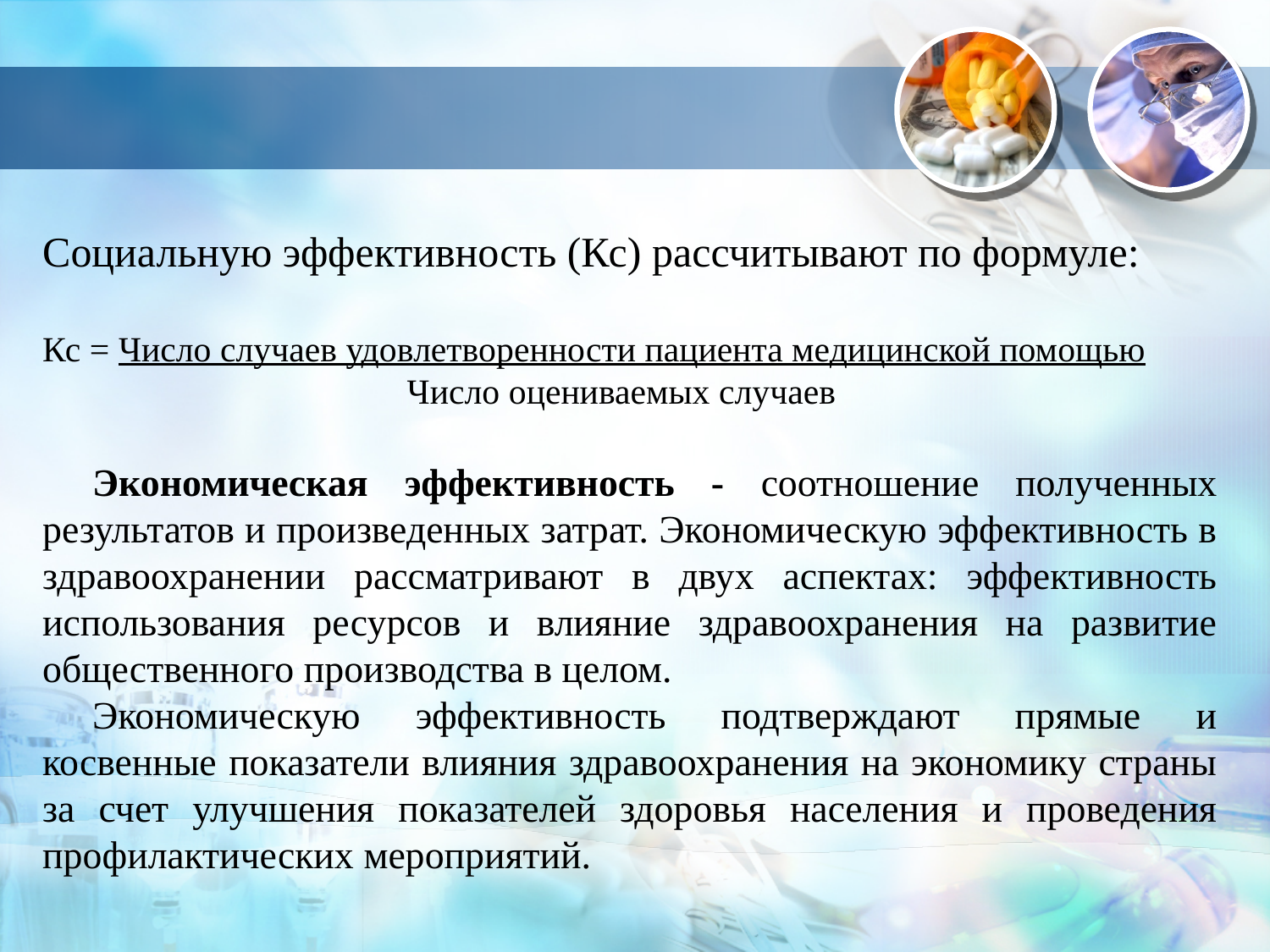

Социальную эффективность (Кс) рассчитывают по формуле:

Кс = Число случаев удовлетворенности пациента медицинской помощью
                                         Число оцениваемых случаев

Экономическая эффективность - соотношение полученных результатов и произведенных затрат. Экономическую эффективность в здравоохранении рассматривают в двух аспектах: эффективность использования ресурсов и влияние здравоохранения на развитие общественного производства в целом.
Экономическую эффективность подтверждают прямые и косвенные показатели влияния здравоохранения на экономику страны за счет улучшения показателей здоровья населения и проведения профилактических мероприятий.